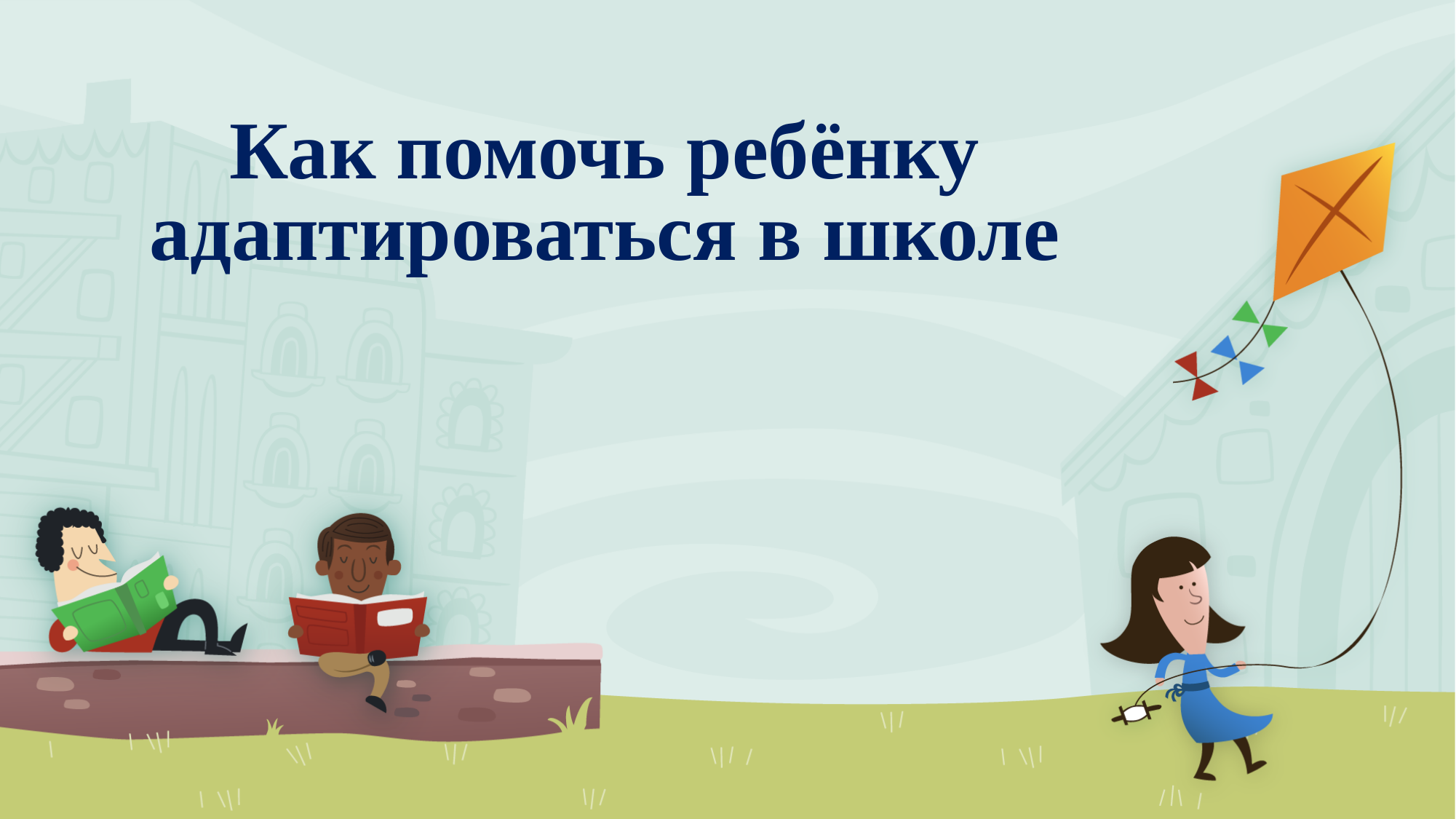

# Как помочь ребёнку адаптироваться в школе